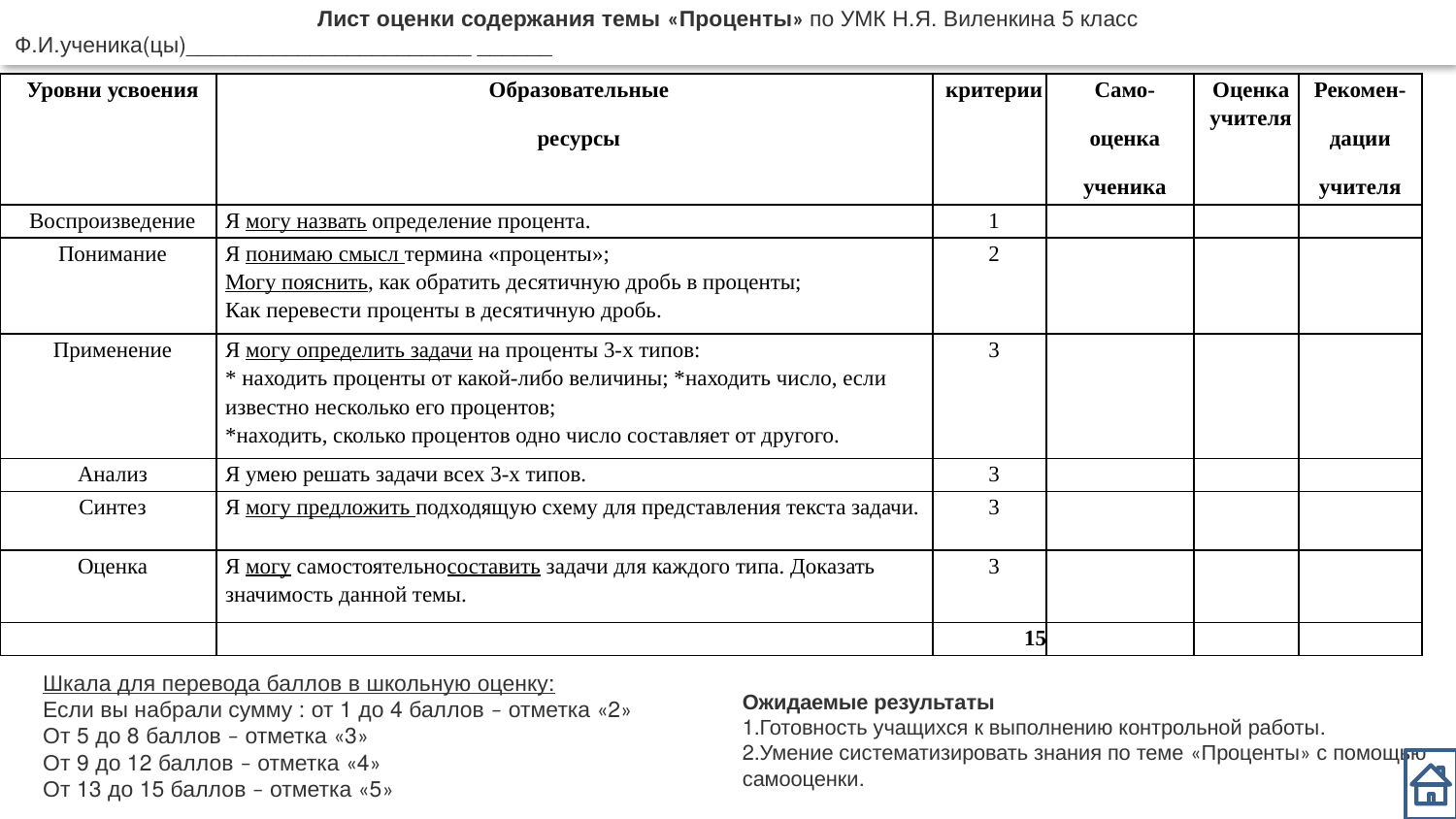

Лист оценки содержания темы «Проценты» по УМК Н.Я. Виленкина 5 класс
Ф.И.ученика(цы)_______________________ ______
| Уровни усвоения | Образовательные ресурсы | критерии | Само- оценка ученика | Оценка учителя | Рекомен- дации учителя |
| --- | --- | --- | --- | --- | --- |
| Воспроизведение | Я могу назвать определение процента. | 1 |  |  |  |
| Понимание | Я понимаю смысл термина «проценты»; Могу пояснить, как обратить десятичную дробь в проценты; Как перевести проценты в десятичную дробь. | 2 |  |  |  |
| Применение | Я могу определить задачи на проценты 3-х типов: \* находить проценты от какой-либо величины; \*находить число, если известно несколько его процентов; \*находить, сколько процентов одно число составляет от другого. | 3 |  |  |  |
| Анализ | Я умею решать задачи всех 3-х типов. | 3 |  |  |  |
| Синтез | Я могу предложить подходящую схему для представления текста задачи. | 3 |  |  |  |
| Оценка | Я могу самостоятельносоставить задачи для каждого типа. Доказать значимость данной темы. | 3 |  |  |  |
|  |  | 15 |  |  |  |
Шкала для перевода баллов в школьную оценку:
Если вы набрали сумму : от 1 до 4 баллов – отметка «2»
От 5 до 8 баллов – отметка «3»
От 9 до 12 баллов – отметка «4»
От 13 до 15 баллов – отметка «5»
Ожидаемые результаты
Готовность учащихся к выполнению контрольной работы.
Умение систематизировать знания по теме «Проценты» с помощью самооценки.